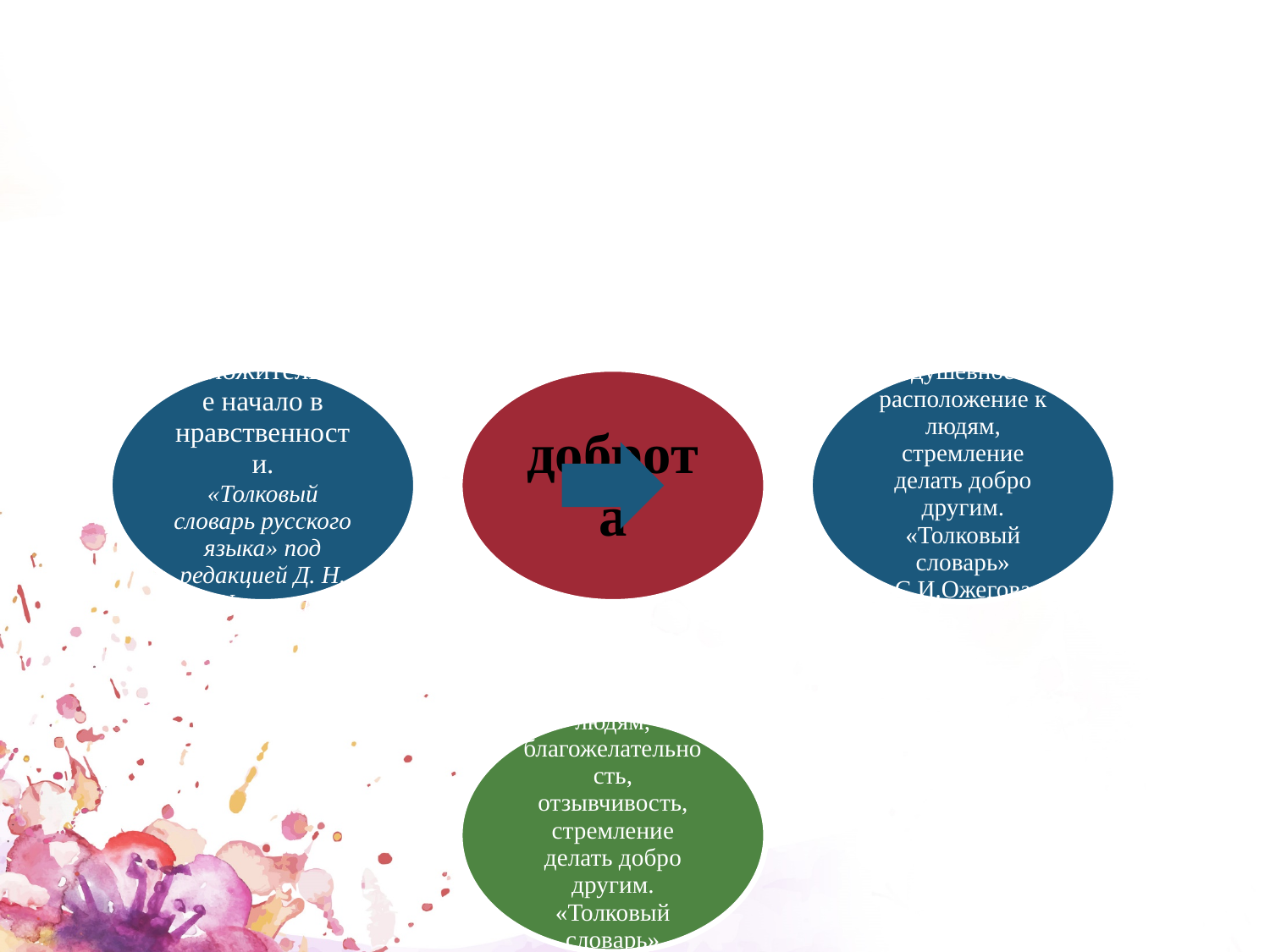

доброта
 Отзывчивость, душевное расположение к людям, стремление делать добро другим.
«Толковый словарь»
С.И.Ожегова
Душевное расположение к людям, благожелательность, отзывчивость, стремление делать добро другим.
Положительное начало в нравственности.
«Толковый словарь русского языка» под редакцией Д. Н. Ушакова